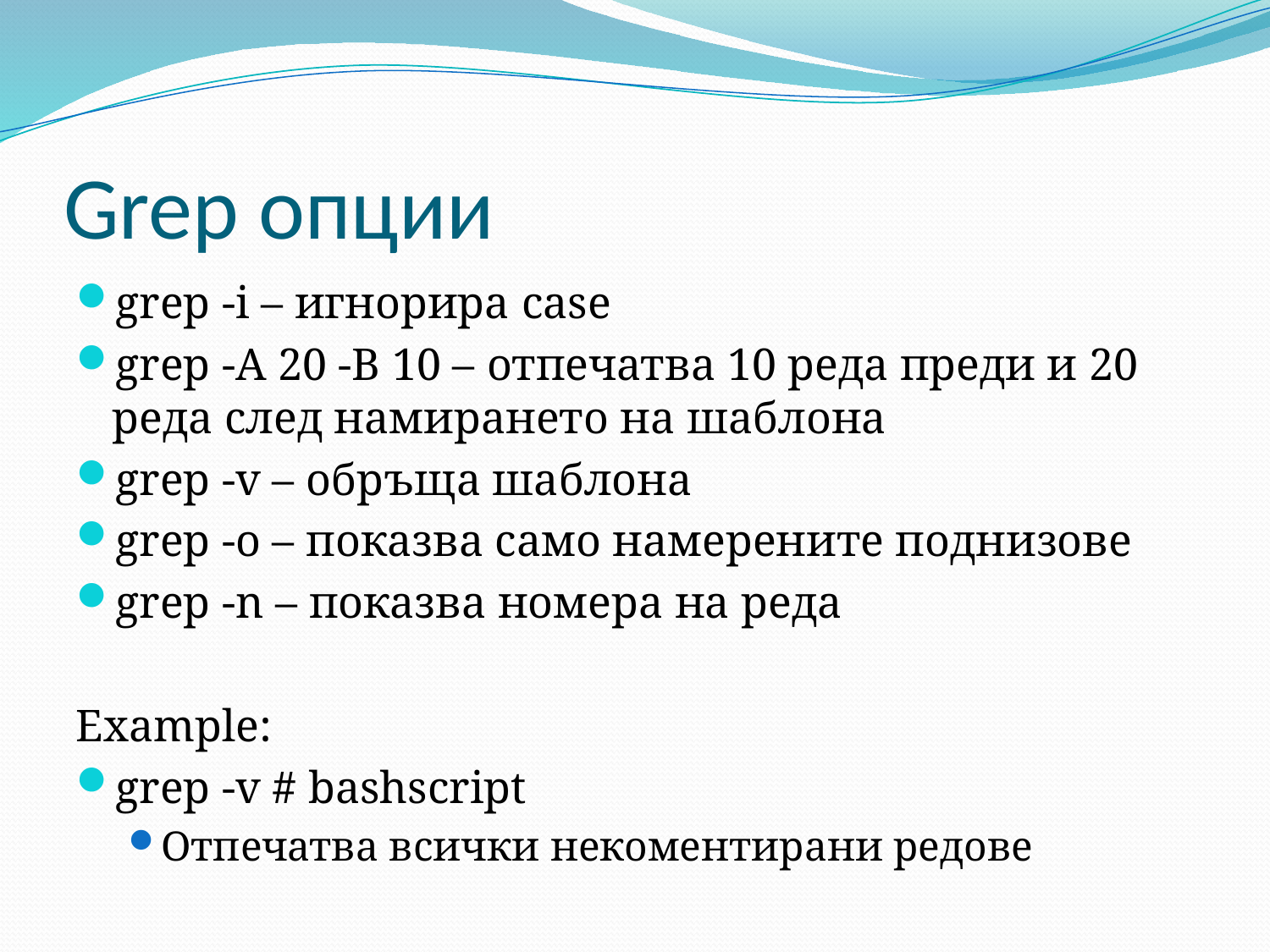

# Grep опции
grep -i – игнорира case
grep -A 20 -B 10 – отпечатва 10 реда преди и 20 реда след намирането на шаблона
grep -v – обръща шаблона
grep -o – показва само намерените поднизове
grep -n – показва номера на реда

Example:
grep -v # bashscript
Отпечатва всички некоментирани редове